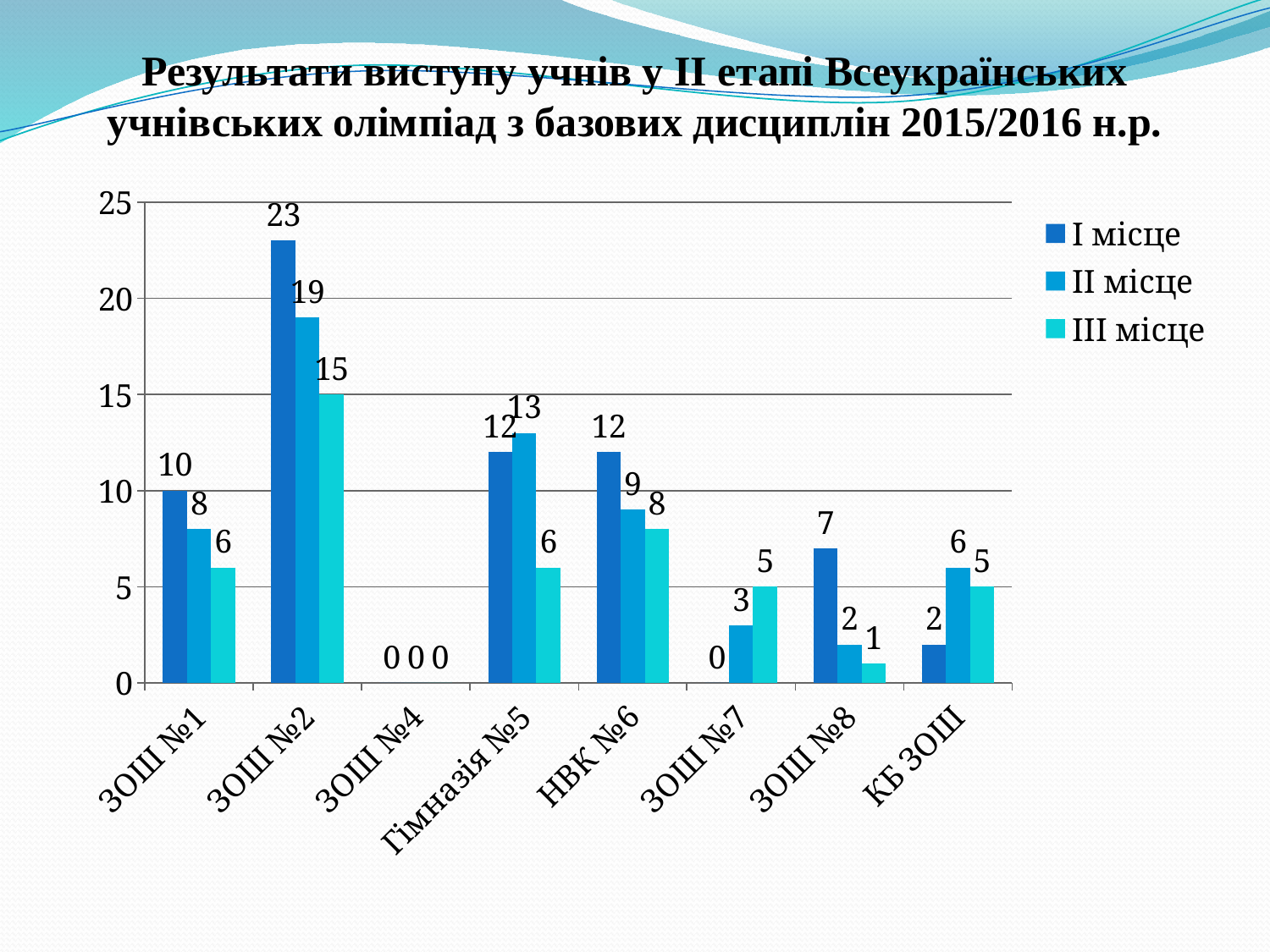

# Результати виступу учнів у ІІ етапі Всеукраїнських учнівських олімпіад з базових дисциплін 2015/2016 н.р.

### Chart

| Category | І місце | ІІ місце | ІІІ місце |
|---|---|---|---|
| ЗОШ №1 | 10.0 | 8.0 | 6.0 |
| ЗОШ №2 | 23.0 | 19.0 | 15.0 |
| ЗОШ №4 | 0.0 | 0.0 | 0.0 |
| Гімназія №5 | 12.0 | 13.0 | 6.0 |
| НВК №6 | 12.0 | 9.0 | 8.0 |
| ЗОШ №7 | 0.0 | 3.0 | 5.0 |
| ЗОШ №8 | 7.0 | 2.0 | 1.0 |
| КБ ЗОШ | 2.0 | 6.0 | 5.0 |